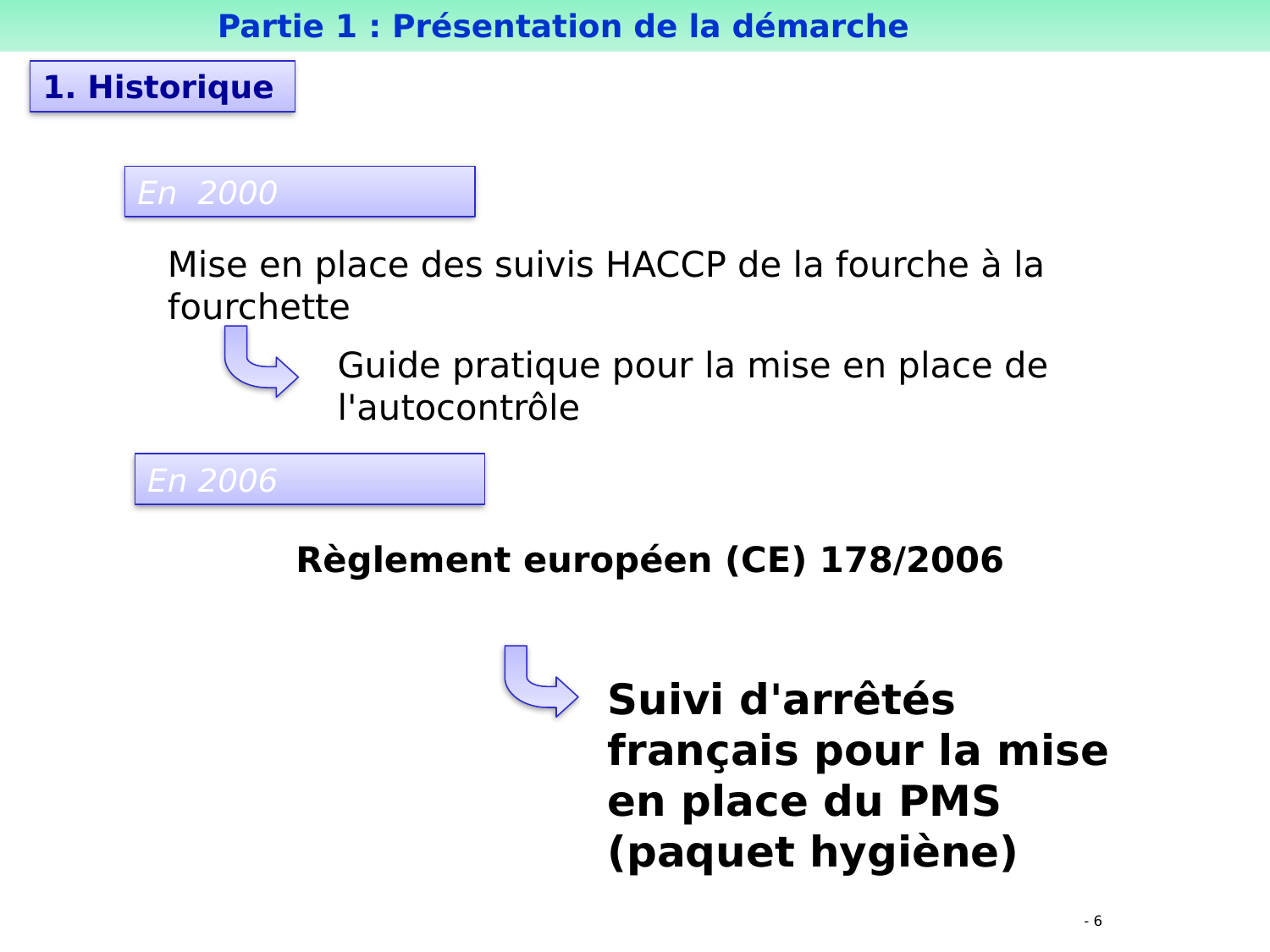

Partie 1 : Présentation de la démarche
1. Historique
En  2000
Mise en place des suivis HACCP de la fourche à la fourchette

Guide pratique pour la mise en place de l'autocontrôle
En 2006

Règlement européen (CE) 178/2006

Suivi d'arrêtés français pour la mise en place du PMS (paquet hygiène)